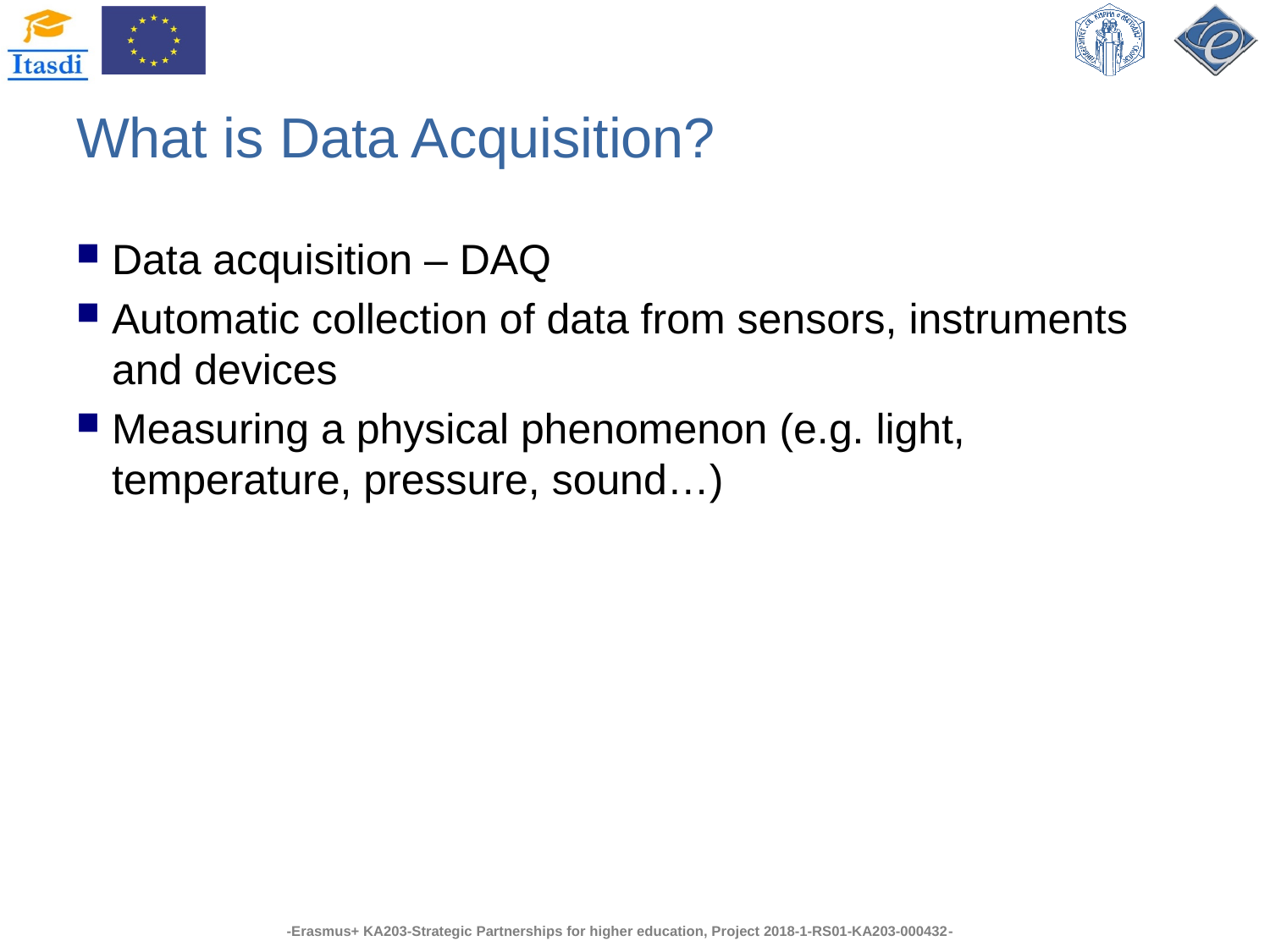

# What is Data Acquisition?
Data acquisition – DAQ
Automatic collection of data from sensors, instruments and devices
Measuring a physical phenomenon (e.g. light, temperature, pressure, sound…)